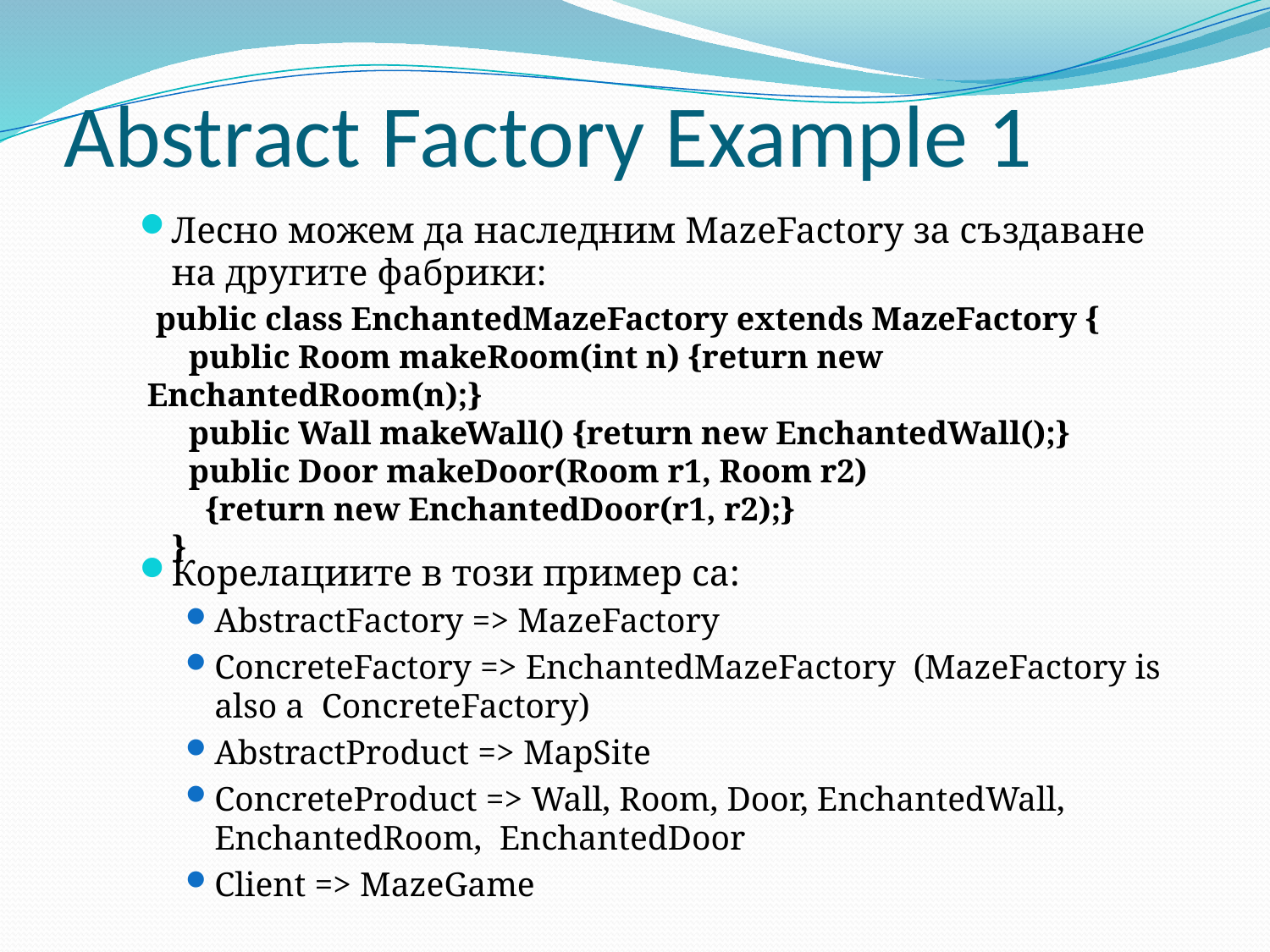

# Abstract Factory Example 1
Лесно можем да наследним MazeFactory за създаване на другите фабрики:

Корелациите в този пример са:
AbstractFactory => MazeFactory
ConcreteFactory => EnchantedMazeFactory  (MazeFactory is also a  ConcreteFactory)
AbstractProduct => MapSite
ConcreteProduct => Wall, Room, Door, EnchantedWall,  EnchantedRoom,  EnchantedDoor
Client => MazeGame
 public class EnchantedMazeFactory extends MazeFactory {
     public Room makeRoom(int n) {return new EnchantedRoom(n);}
     public Wall makeWall() {return new EnchantedWall();}
     public Door makeDoor(Room r1, Room r2)
       {return new EnchantedDoor(r1, r2);}
   }